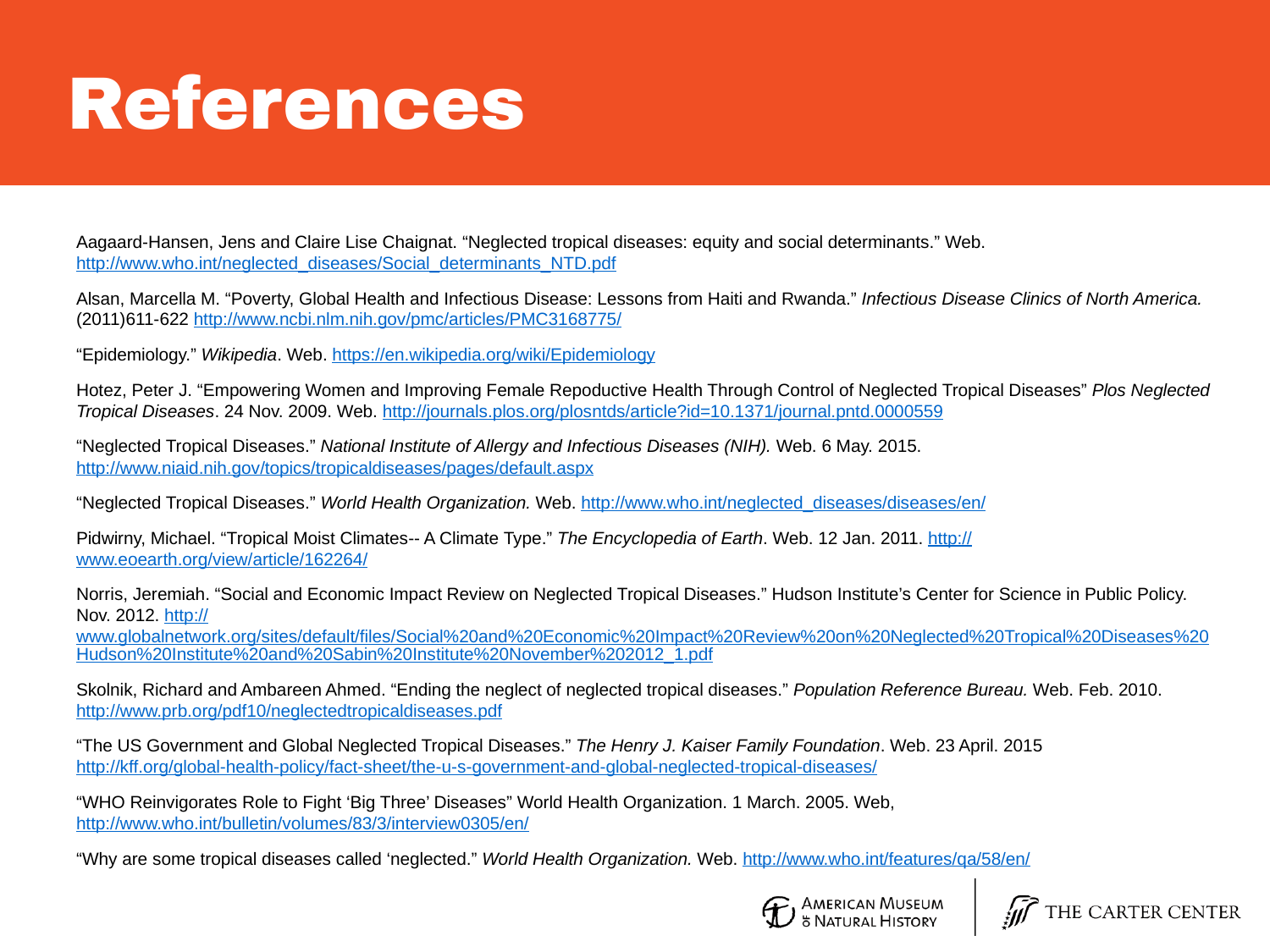

# References
Aagaard-Hansen, Jens and Claire Lise Chaignat. “Neglected tropical diseases: equity and social determinants.” Web.   http://www.who.int/neglected_diseases/Social_determinants_NTD.pdf
Alsan, Marcella M. “Poverty, Global Health and Infectious Disease: Lessons from Haiti and Rwanda.” Infectious Disease Clinics of North America. (2011)611-622 http://www.ncbi.nlm.nih.gov/pmc/articles/PMC3168775/
“Epidemiology.” Wikipedia. Web. https://en.wikipedia.org/wiki/Epidemiology
Hotez, Peter J. “Empowering Women and Improving Female Repoductive Health Through Control of Neglected Tropical Diseases” Plos Neglected Tropical Diseases. 24 Nov. 2009. Web. http://journals.plos.org/plosntds/article?id=10.1371/journal.pntd.0000559
“Neglected Tropical Diseases.” National Institute of Allergy and Infectious Diseases (NIH). Web. 6 May. 2015. http://www.niaid.nih.gov/topics/tropicaldiseases/pages/default.aspx
“Neglected Tropical Diseases.” World Health Organization. Web. http://www.who.int/neglected_diseases/diseases/en/
Pidwirny, Michael. “Tropical Moist Climates-- A Climate Type.” The Encyclopedia of Earth. Web. 12 Jan. 2011. http://www.eoearth.org/view/article/162264/
Norris, Jeremiah. “Social and Economic Impact Review on Neglected Tropical Diseases.” Hudson Institute’s Center for Science in Public Policy. Nov. 2012. http://www.globalnetwork.org/sites/default/files/Social%20and%20Economic%20Impact%20Review%20on%20Neglected%20Tropical%20Diseases%20Hudson%20Institute%20and%20Sabin%20Institute%20November%202012_1.pdf
Skolnik, Richard and Ambareen Ahmed. “Ending the neglect of neglected tropical diseases.” Population Reference Bureau. Web. Feb. 2010. http://www.prb.org/pdf10/neglectedtropicaldiseases.pdf
“The US Government and Global Neglected Tropical Diseases.” The Henry J. Kaiser Family Foundation. Web. 23 April. 2015 http://kff.org/global-health-policy/fact-sheet/the-u-s-government-and-global-neglected-tropical-diseases/
“WHO Reinvigorates Role to Fight ‘Big Three’ Diseases” World Health Organization. 1 March. 2005. Web, http://www.who.int/bulletin/volumes/83/3/interview0305/en/
“Why are some tropical diseases called ‘neglected.” World Health Organization. Web. http://www.who.int/features/qa/58/en/